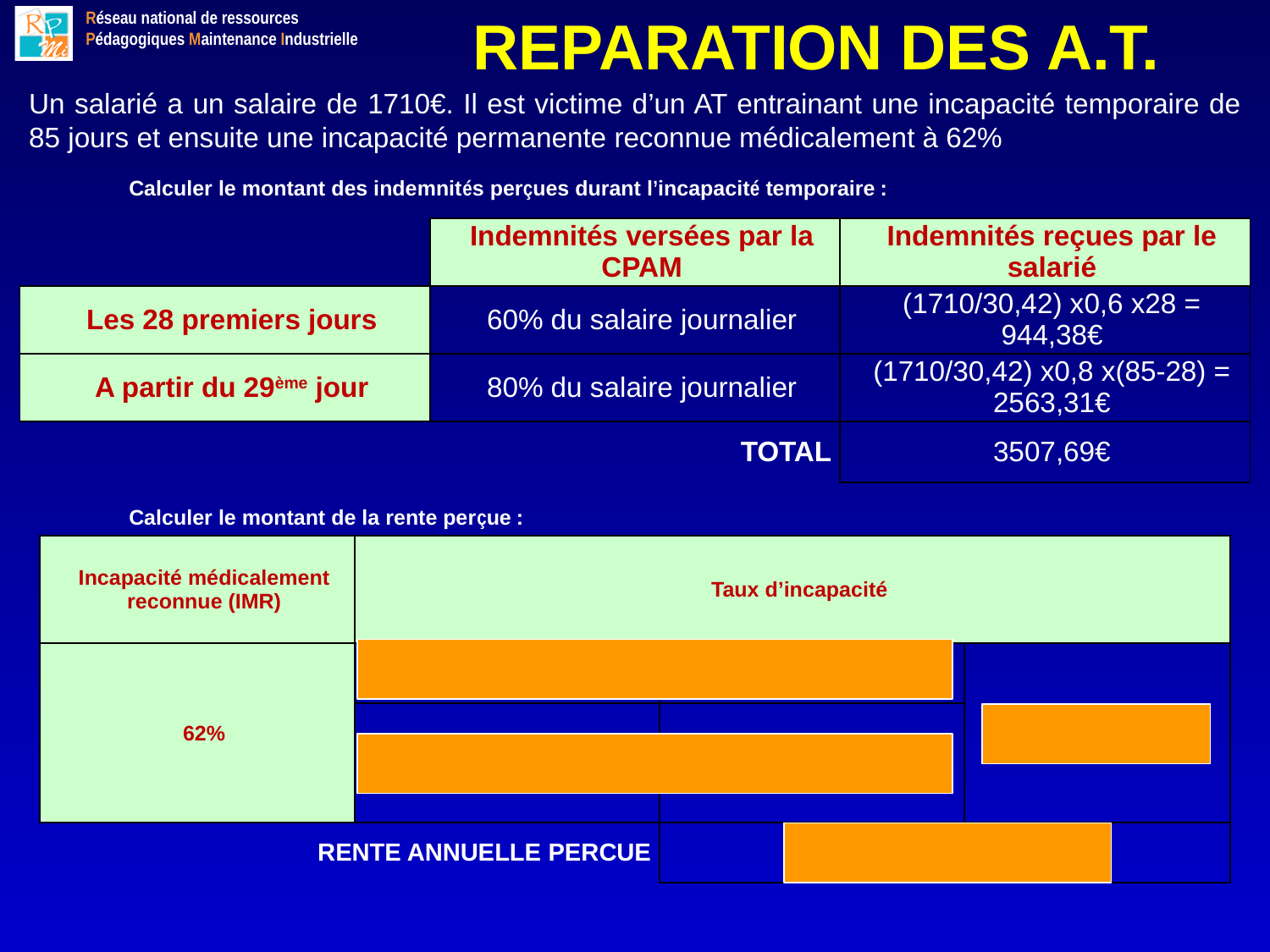

REPARATION DES A.T.
Un salarié a un salaire de 1710€. Il est victime d’un AT entrainant une incapacité temporaire de 85 jours et ensuite une incapacité permanente reconnue médicalement à 62%
Calculer le montant des indemnités perçues durant l’incapacité temporaire :

Calculer le montant de la rente perçue :
|  | Indemnités versées par la CPAM | Indemnités reçues par le salarié |
| --- | --- | --- |
| Les 28 premiers jours | 60% du salaire journalier | (1710/30,42) x0,6 x28 = 944,38€ |
| A partir du 29ème jour | 80% du salaire journalier | (1710/30,42) x0,8 x(85-28) = 2563,31€ |
| TOTAL |  | 3507,69€ |
| Incapacité médicalement reconnue (IMR) | Taux d’incapacité |  |  |
| --- | --- | --- | --- |
| 62% | (Partie IMR < 50%) / 2 | (50% / 2) = 25% | 25 + 18 = 43% |
|  | (Partie IMR > 50%) x 1,5 | (62-50) x 1,5 = 18% |  |
| RENTE ANNUELLE PERCUE |  | 1710x12 x 43% = 8823,60€ |  |